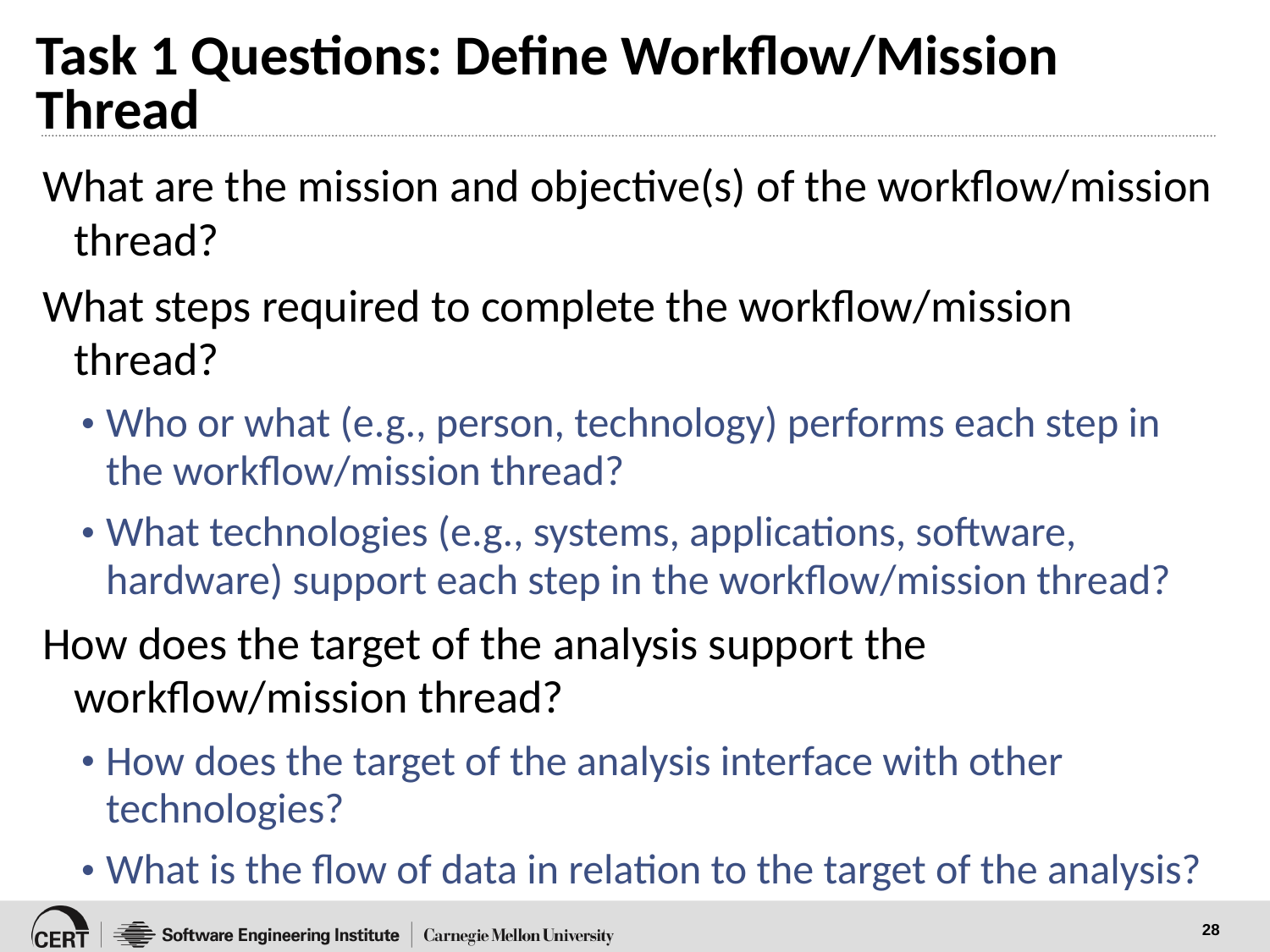

# Task 1 Questions: Define Workflow/Mission Thread
What are the mission and objective(s) of the workflow/mission thread?
What steps required to complete the workflow/mission thread?
Who or what (e.g., person, technology) performs each step in the workflow/mission thread?
What technologies (e.g., systems, applications, software, hardware) support each step in the workflow/mission thread?
How does the target of the analysis support the workflow/mission thread?
How does the target of the analysis interface with other technologies?
What is the flow of data in relation to the target of the analysis?